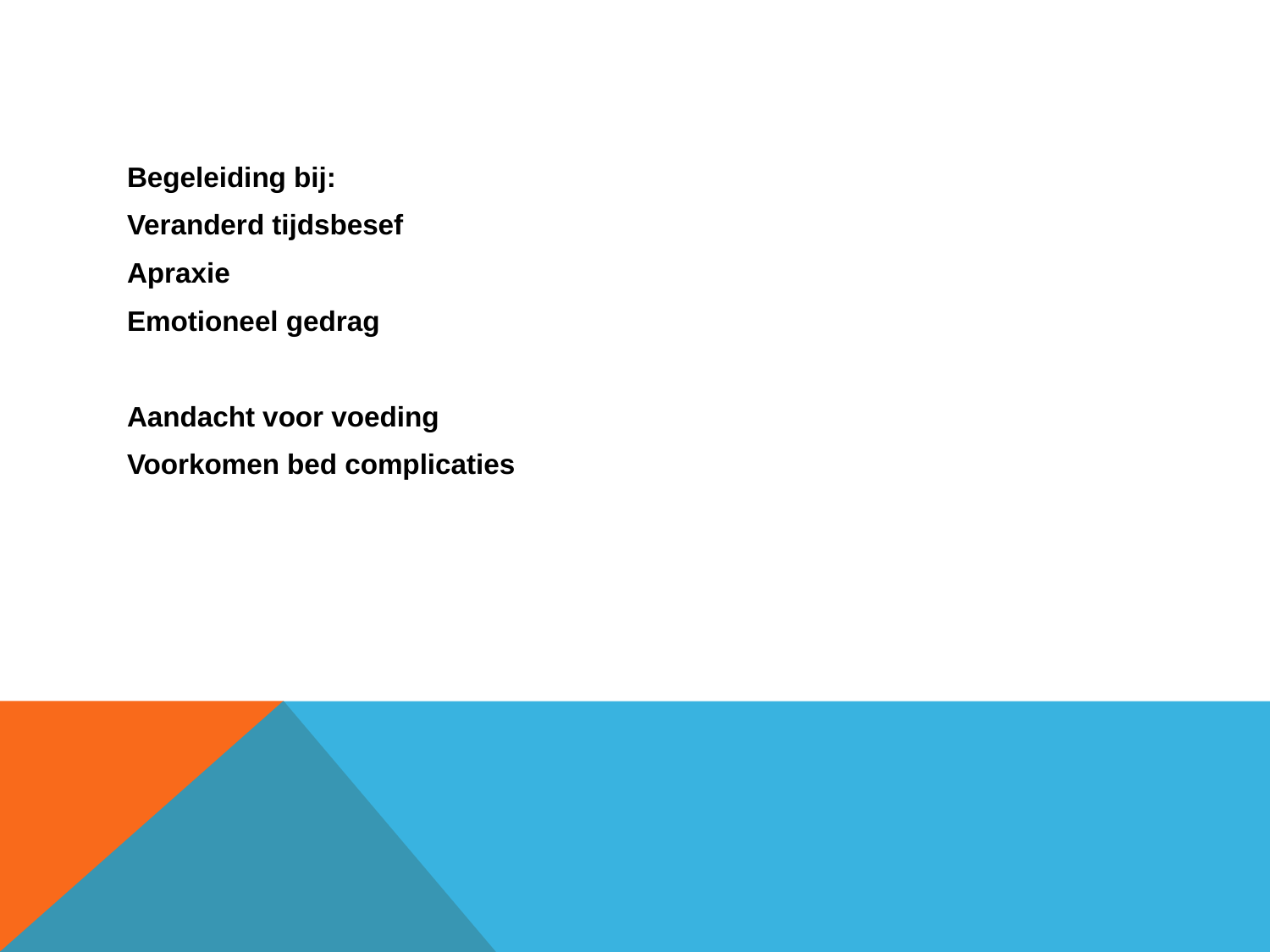

#
Begeleiding bij:
Veranderd tijdsbesef
Apraxie
Emotioneel gedrag

Aandacht voor voeding
Voorkomen bed complicaties